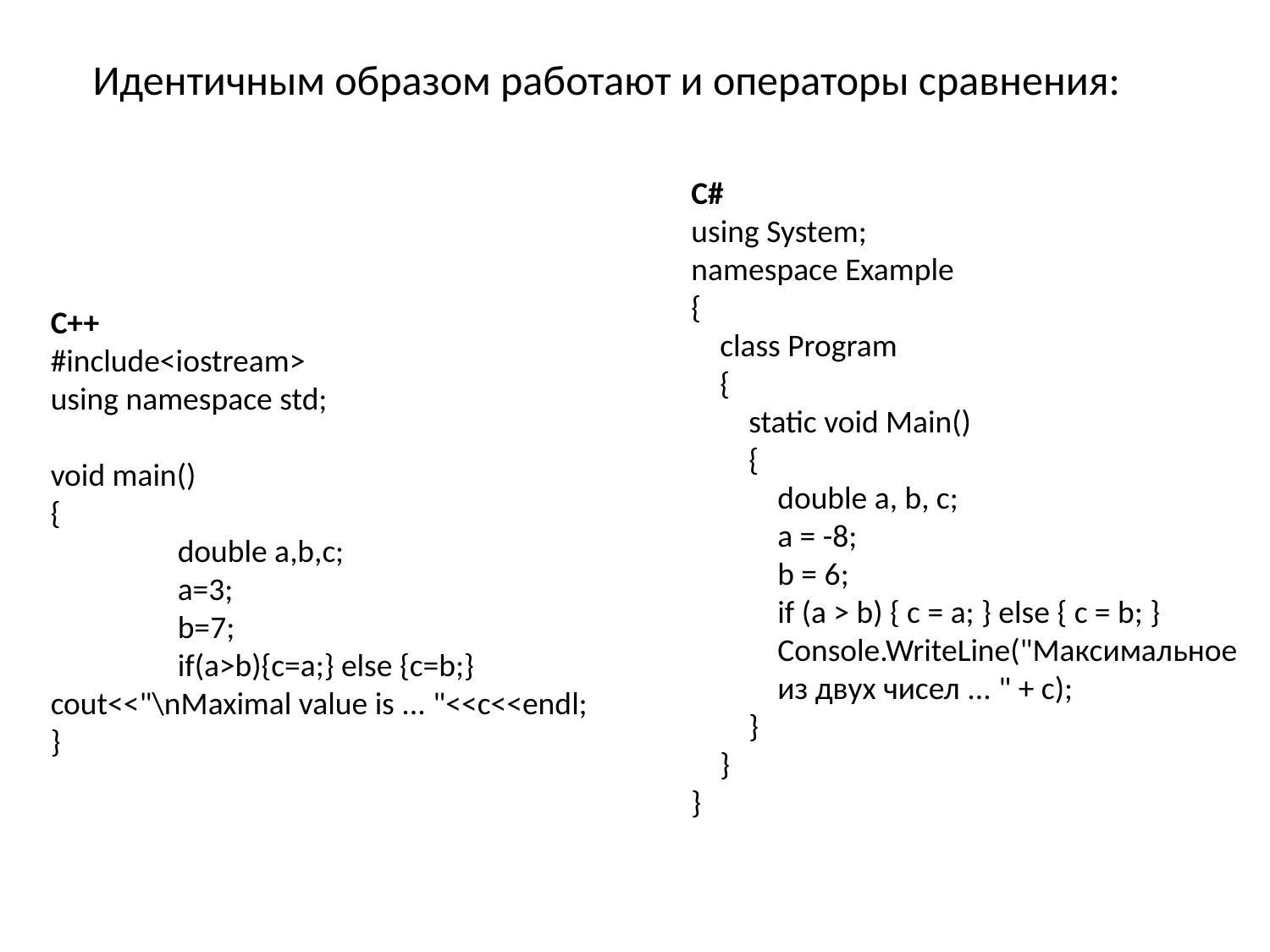

Идентичным образом работают и операторы сравнения:
C#
using System;
namespace Example
{
    class Program
    {
        static void Main()
        {
            double a, b, c;
            a = -8;
            b = 6;
            if (a > b) { c = a; } else { c = b; }
            Console.WriteLine("Максимальное
            из двух чисел ... " + c);
        }
    }
}

C++
#include<iostream>
using namespace std;

void main()
{
	double a,b,c;
	a=3;
	b=7;
	if(a>b){c=a;} else {c=b;}
cout<<"\nMaximal value is ... "<<c<<endl;
}